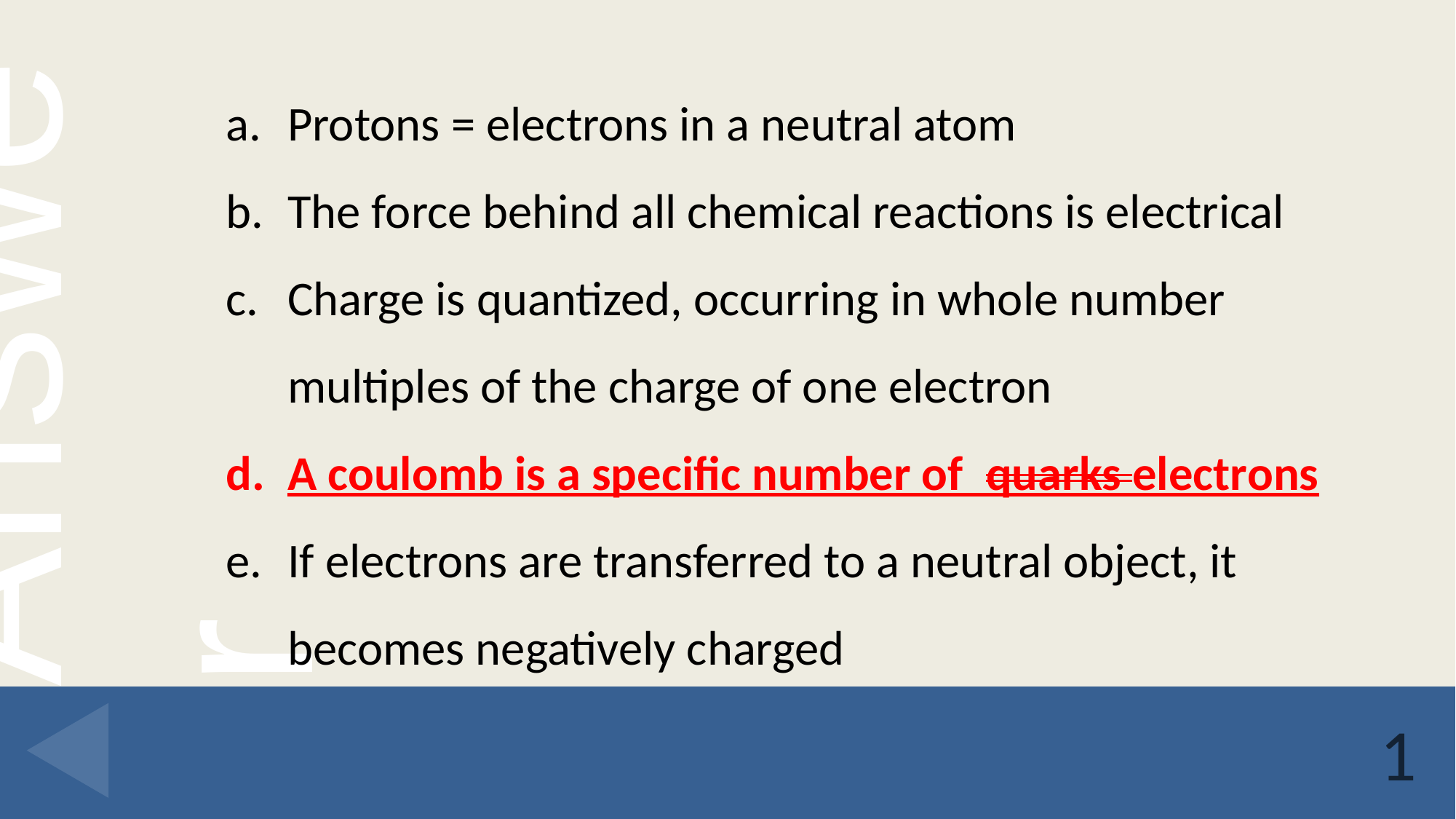

Protons = electrons in a neutral atom
The force behind all chemical reactions is electrical
Charge is quantized, occurring in whole number multiples of the charge of one electron
A coulomb is a specific number of  quarks electrons
If electrons are transferred to a neutral object, it becomes negatively charged

1